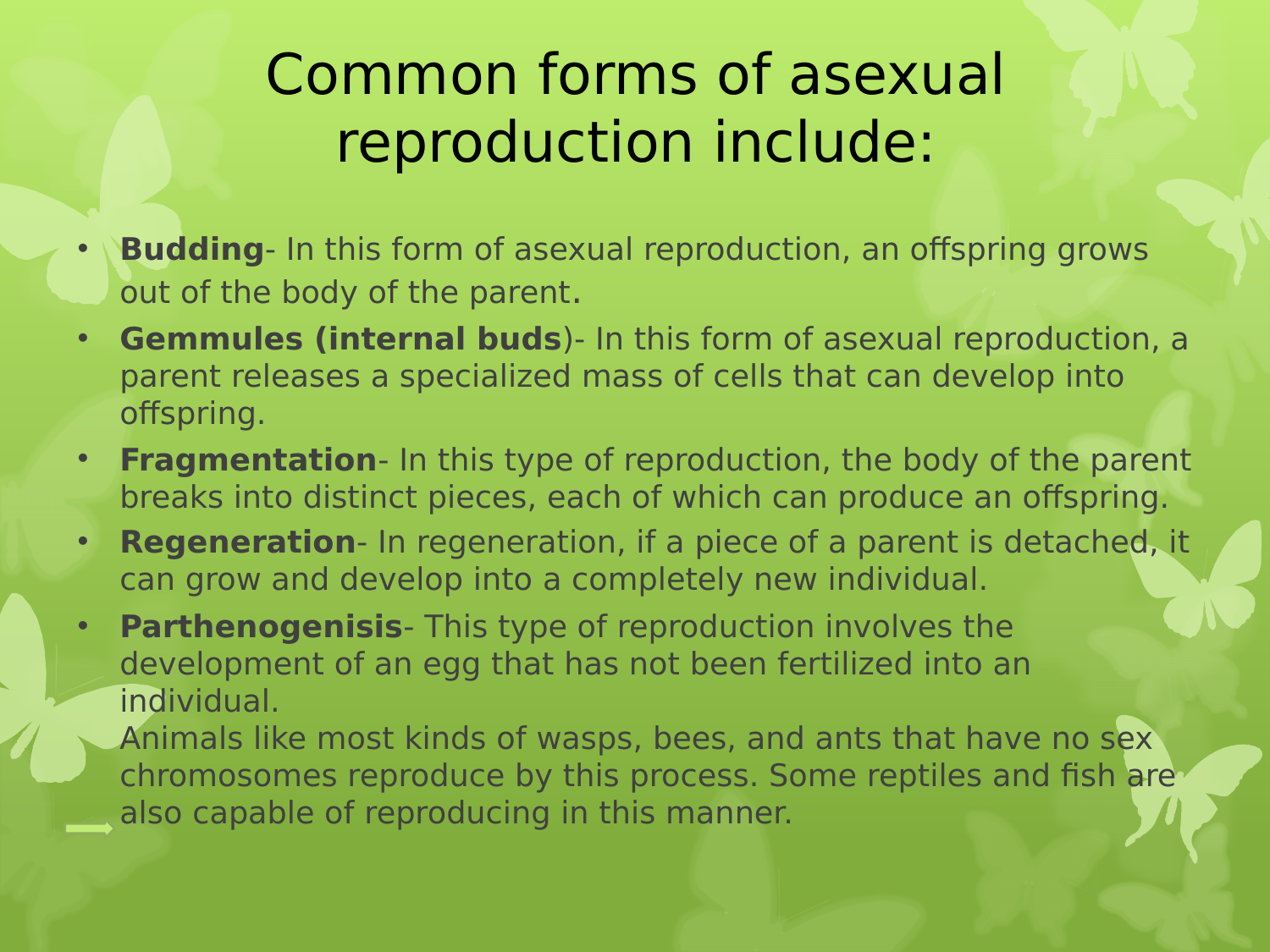

# Common forms of asexual reproduction include:
Budding- In this form of asexual reproduction, an offspring grows out of the body of the parent.
Gemmules (internal buds)- In this form of asexual reproduction, a parent releases a specialized mass of cells that can develop into offspring.
Fragmentation- In this type of reproduction, the body of the parent breaks into distinct pieces, each of which can produce an offspring.
Regeneration- In regeneration, if a piece of a parent is detached, it can grow and develop into a completely new individual.
Parthenogenisis- This type of reproduction involves the development of an egg that has not been fertilized into an individual.
Animals like most kinds of wasps, bees, and ants that have no sex chromosomes reproduce by this process. Some reptiles and fish are also capable of reproducing in this manner.